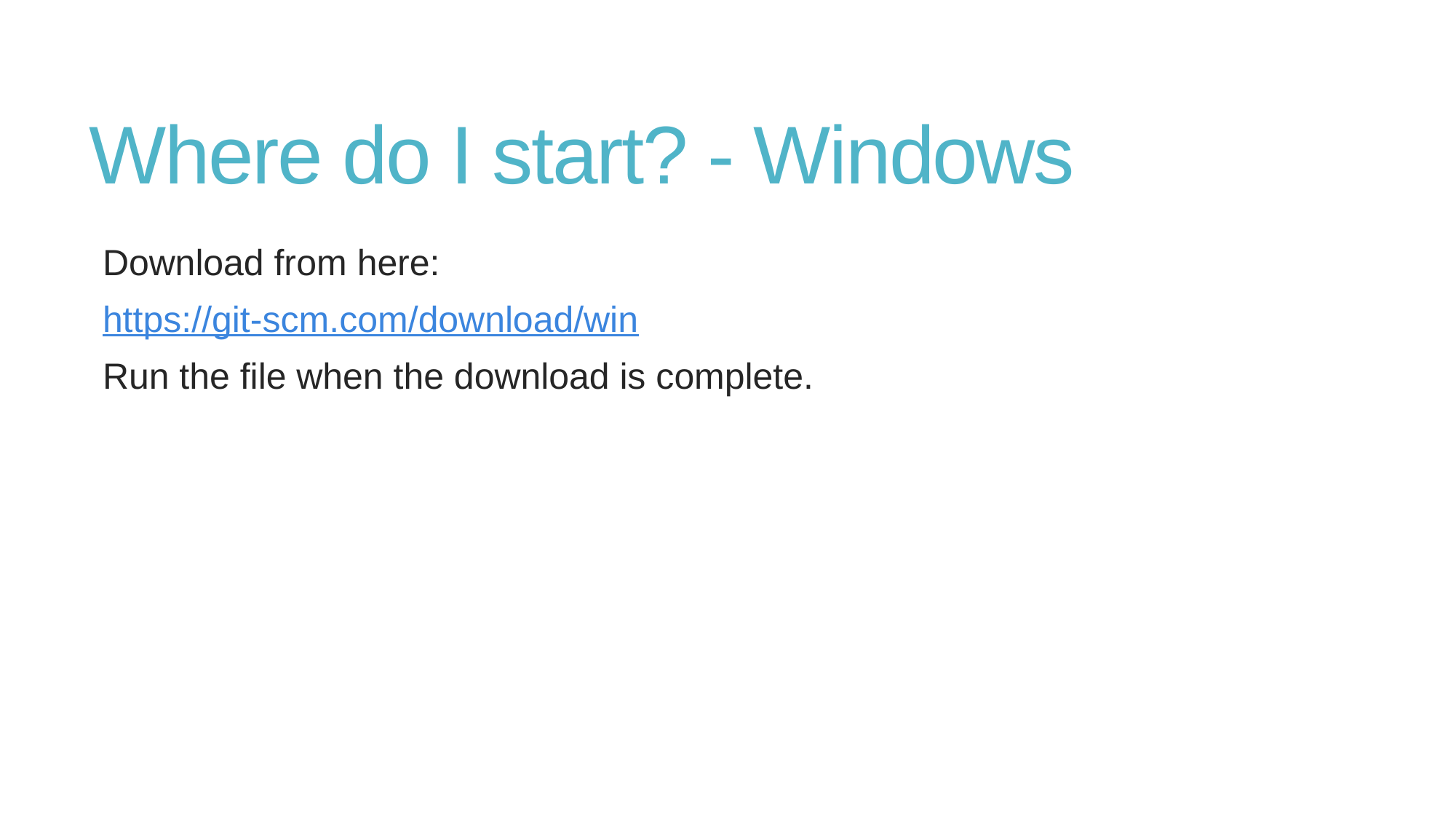

# Where do I start? - Windows
Download from here:
https://git-scm.com/download/win
Run the file when the download is complete.